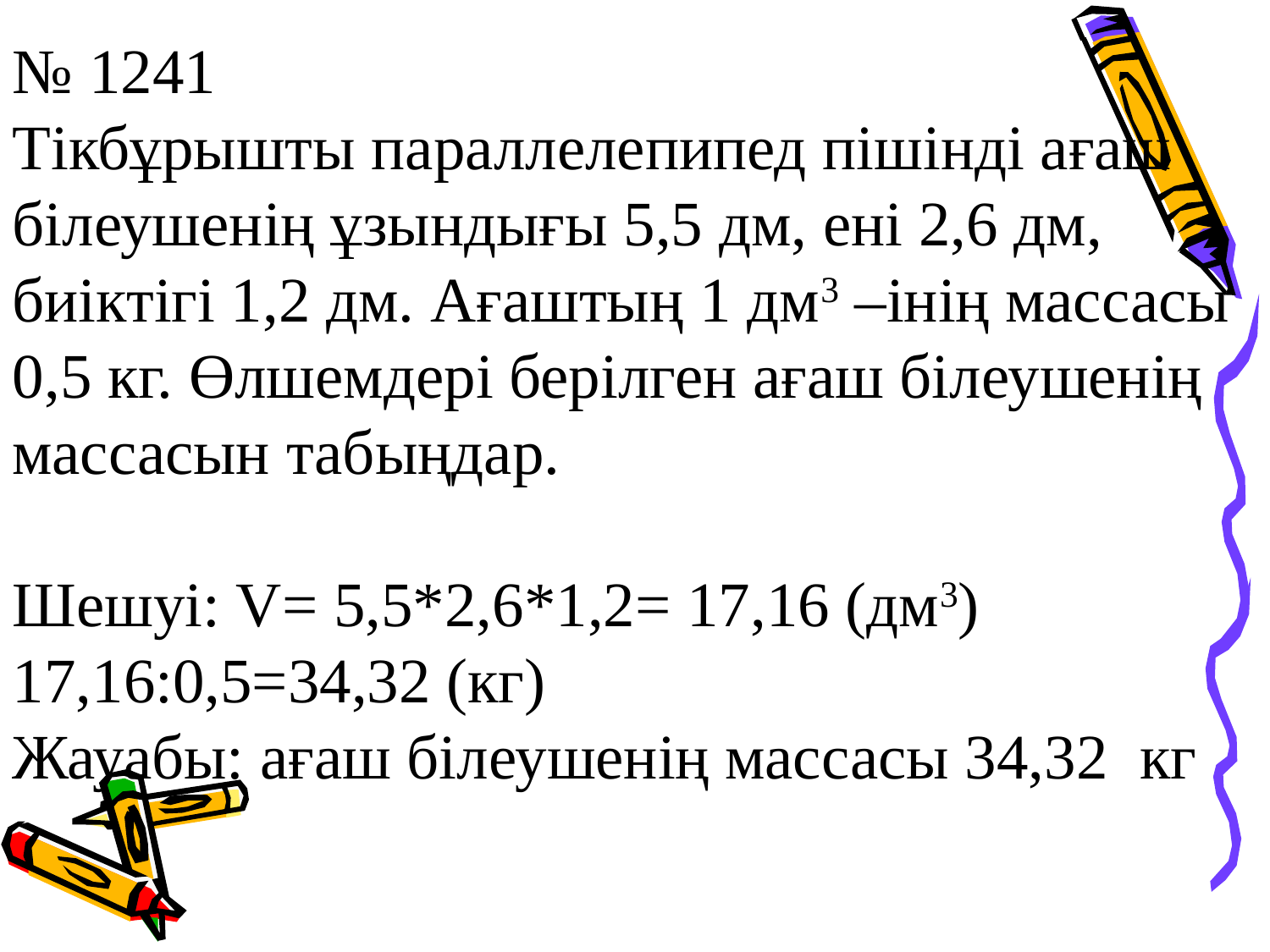

№ 1241
Тікбұрышты параллелепипед пішінді ағаш білеушенің ұзындығы 5,5 дм, ені 2,6 дм, биіктігі 1,2 дм. Ағаштың 1 дм3 –інің массасы 0,5 кг. Өлшемдері берілген ағаш білеушенің массасын табыңдар.

Шешуі: V= 5,5*2,6*1,2= 17,16 (дм3)
17,16:0,5=34,32 (кг)
Жауабы: ағаш білеушенің массасы 34,32  кг